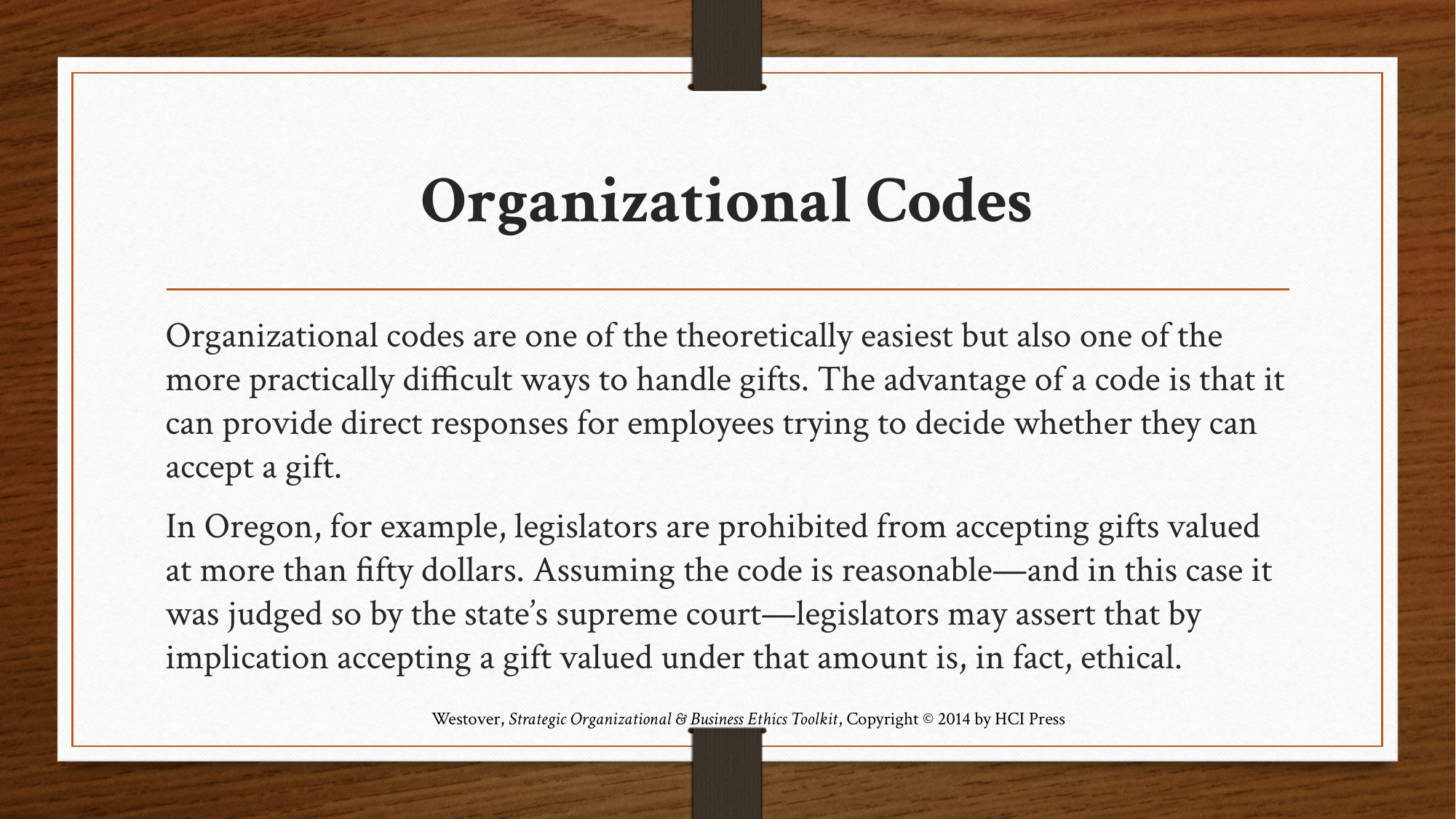

# Organizational Codes
Organizational codes are one of the theoretically easiest but also one of the more practically difficult ways to handle gifts. The advantage of a code is that it can provide direct responses for employees trying to decide whether they can accept a gift.
In Oregon, for example, legislators are prohibited from accepting gifts valued at more than fifty dollars. Assuming the code is reasonable—and in this case it was judged so by the state’s supreme court—legislators may assert that by implication accepting a gift valued under that amount is, in fact, ethical.
Westover, Strategic Organizational & Business Ethics Toolkit, Copyright © 2014 by HCI Press